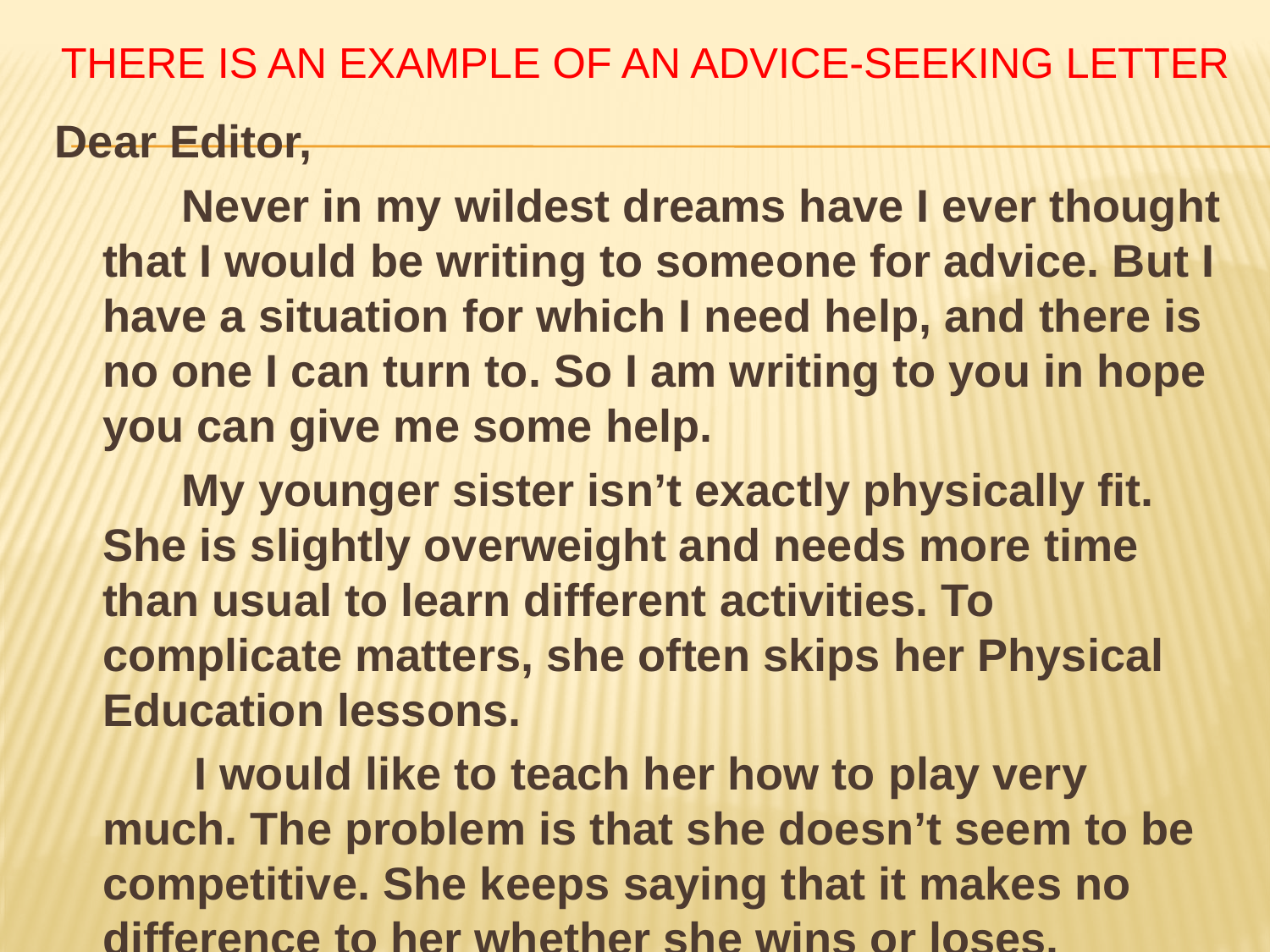

# There is an example of an advice-seeking letter
Dear Editor,
          Never in my wildest dreams have I ever thought that I would be writing to someone for advice. But I have a situation for which I need help, and there is no one I can turn to. So I am writing to you in hope you can give me some help.
          My younger sister isn’t exactly physically fit. She is slightly overweight and needs more time than usual to learn different activities. To complicate matters, she often skips her Physical Education lessons.
           I would like to teach her how to play very much. The problem is that she doesn’t seem to be competitive. She keeps saying that it makes no difference to her whether she wins or loses.
           What should I do? Should I ask our parents to get her a personal trainer or try to talk her into signing up for our school Physical Education program in spite of her indifference? Please answer as soon as possible because something needs to be done quickly.
                                                                                       Caring Sister